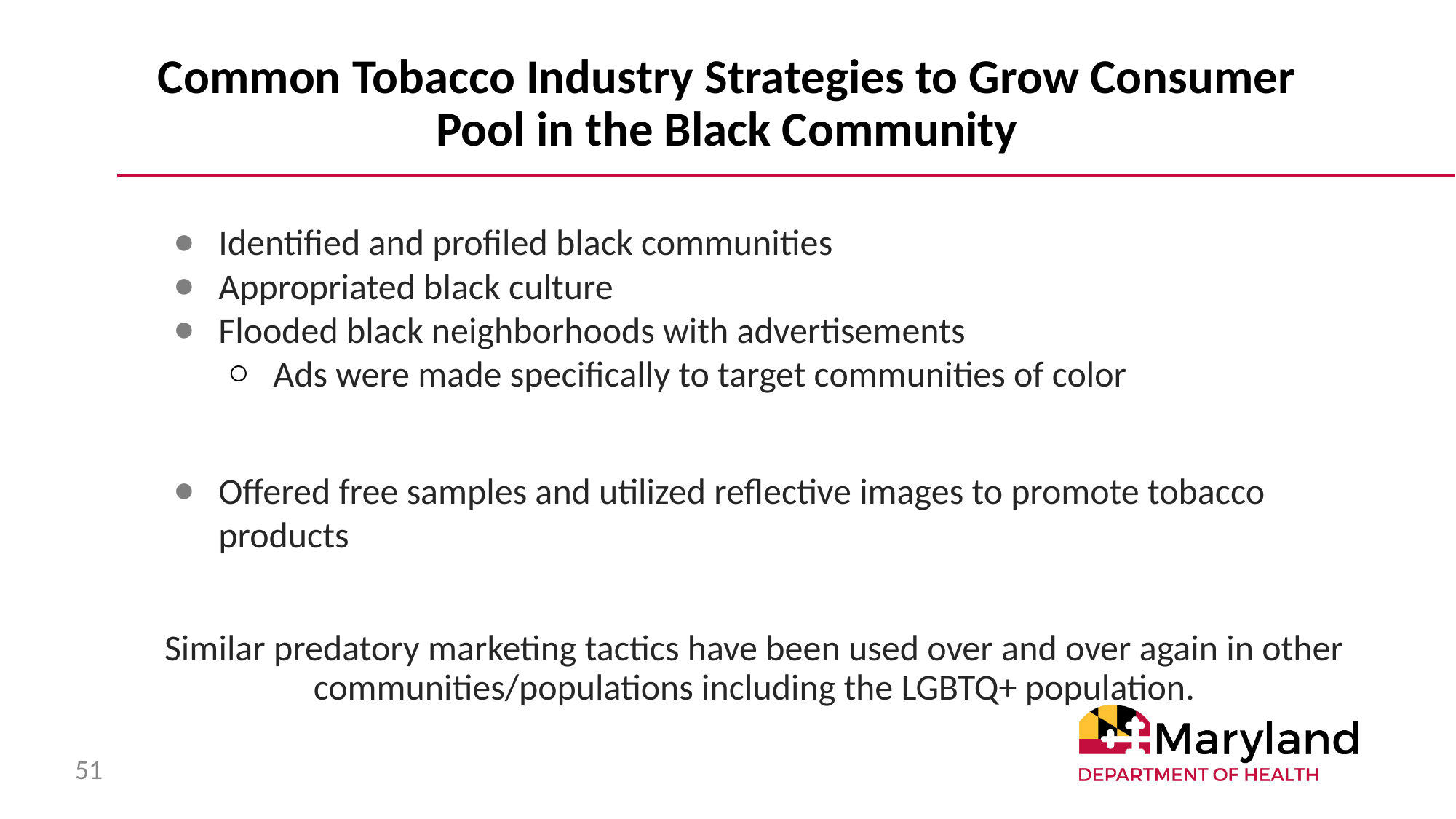

# Common Tobacco Industry Strategies to Grow Consumer Pool in the Black Community
Identified and profiled black communities
Appropriated black culture
Flooded black neighborhoods with advertisements
Ads were made specifically to target communities of color

Offered free samples and utilized reflective images to promote tobacco products

Similar predatory marketing tactics have been used over and over again in other communities/populations including the LGBTQ+ population.

51